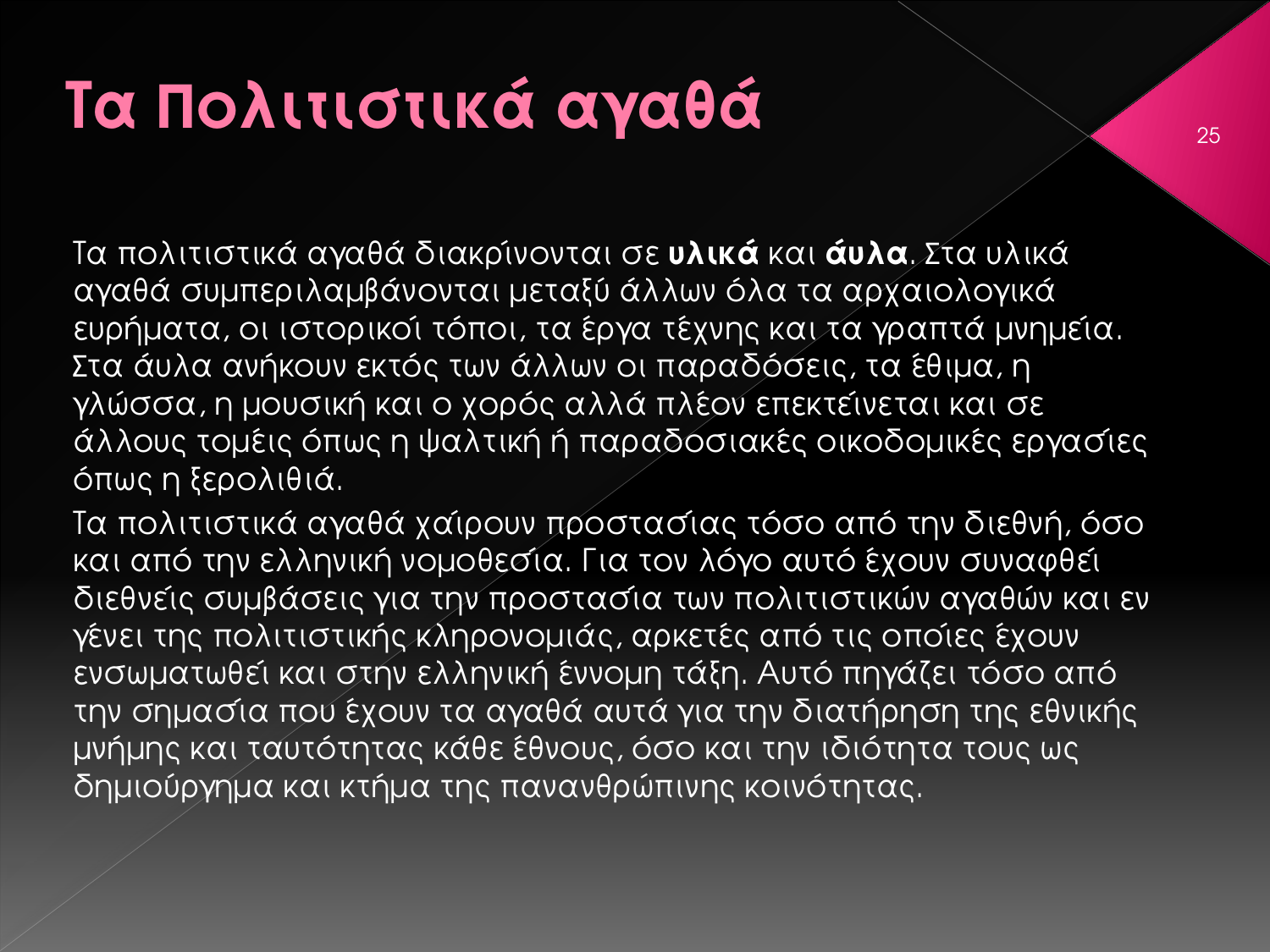

# Τα Πολιτιστικά αγαθά
25
Τα πολιτιστικά αγαθά διακρίνονται σε υλικά και άυλα. Στα υλικά αγαθά συμπεριλαμβάνονται μεταξύ άλλων όλα τα αρχαιολογικά ευρήματα, οι ιστορικοί τόποι, τα έργα τέχνης και τα γραπτά μνημεία. Στα άυλα ανήκουν εκτός των άλλων οι παραδόσεις, τα έθιμα, η γλώσσα, η μουσική και ο χορός αλλά πλέον επεκτείνεται και σε άλλους τομέις όπως η ψαλτική ή παραδοσιακές οικοδομικές εργασίες όπως η ξερολιθιά.
Τα πολιτιστικά αγαθά χαίρουν προστασίας τόσο από την διεθνή, όσο και από την ελληνική νομοθεσία. Για τον λόγο αυτό έχουν συναφθεί διεθνείς συμβάσεις για την προστασία των πολιτιστικών αγαθών και εν γένει της πολιτιστικής κληρονομιάς, αρκετές από τις οποίες έχουν ενσωματωθεί και στην ελληνική έννομη τάξη. Αυτό πηγάζει τόσο από την σημασία που έχουν τα αγαθά αυτά για την διατήρηση της εθνικής μνήμης και ταυτότητας κάθε έθνους, όσο και την ιδιότητα τους ως δημιούργημα και κτήμα της πανανθρώπινης κοινότητας.